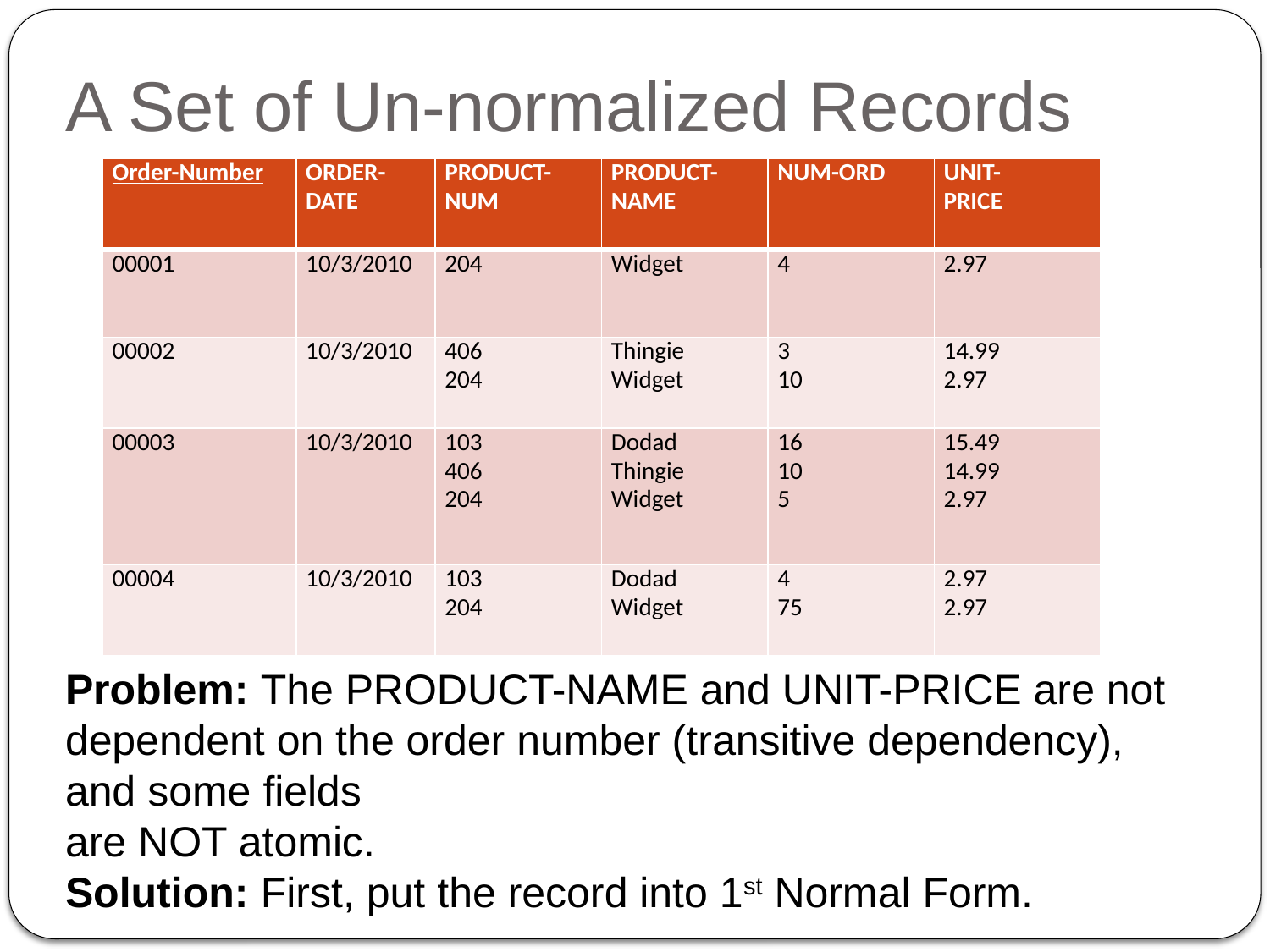

# A Set of Un-normalized Records
| Order-Number | ORDER-DATE | PRODUCT-NUM | PRODUCT-NAME | NUM-ORD | UNIT- PRICE |
| --- | --- | --- | --- | --- | --- |
| 00001 | 10/3/2010 | 204 | Widget | 4 | 2.97 |
| 00002 | 10/3/2010 | 406 204 | Thingie Widget | 3 10 | 14.99 2.97 |
| 00003 | 10/3/2010 | 103 406 204 | Dodad Thingie Widget | 16 10 5 | 15.49 14.99 2.97 |
| 00004 | 10/3/2010 | 103 204 | Dodad Widget | 4 75 | 2.97 2.97 |

Problem: The PRODUCT-NAME and UNIT-PRICE are not dependent on the order number (transitive dependency), and some fields
are NOT atomic.
Solution: First, put the record into 1st Normal Form.